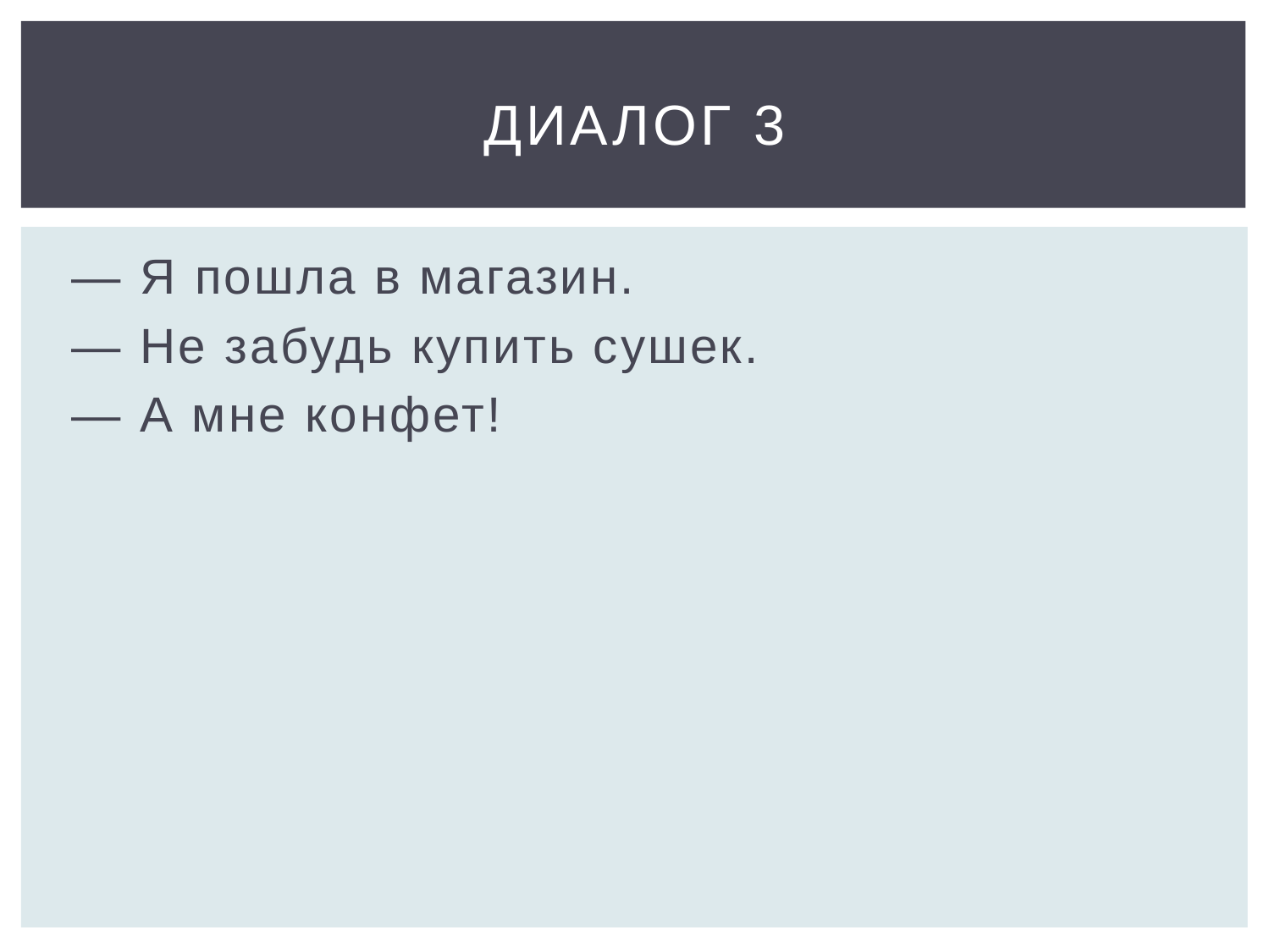

# Диалог 3
— Я пошла в магазин.
— Не забудь купить сушек.
— А мне конфет!